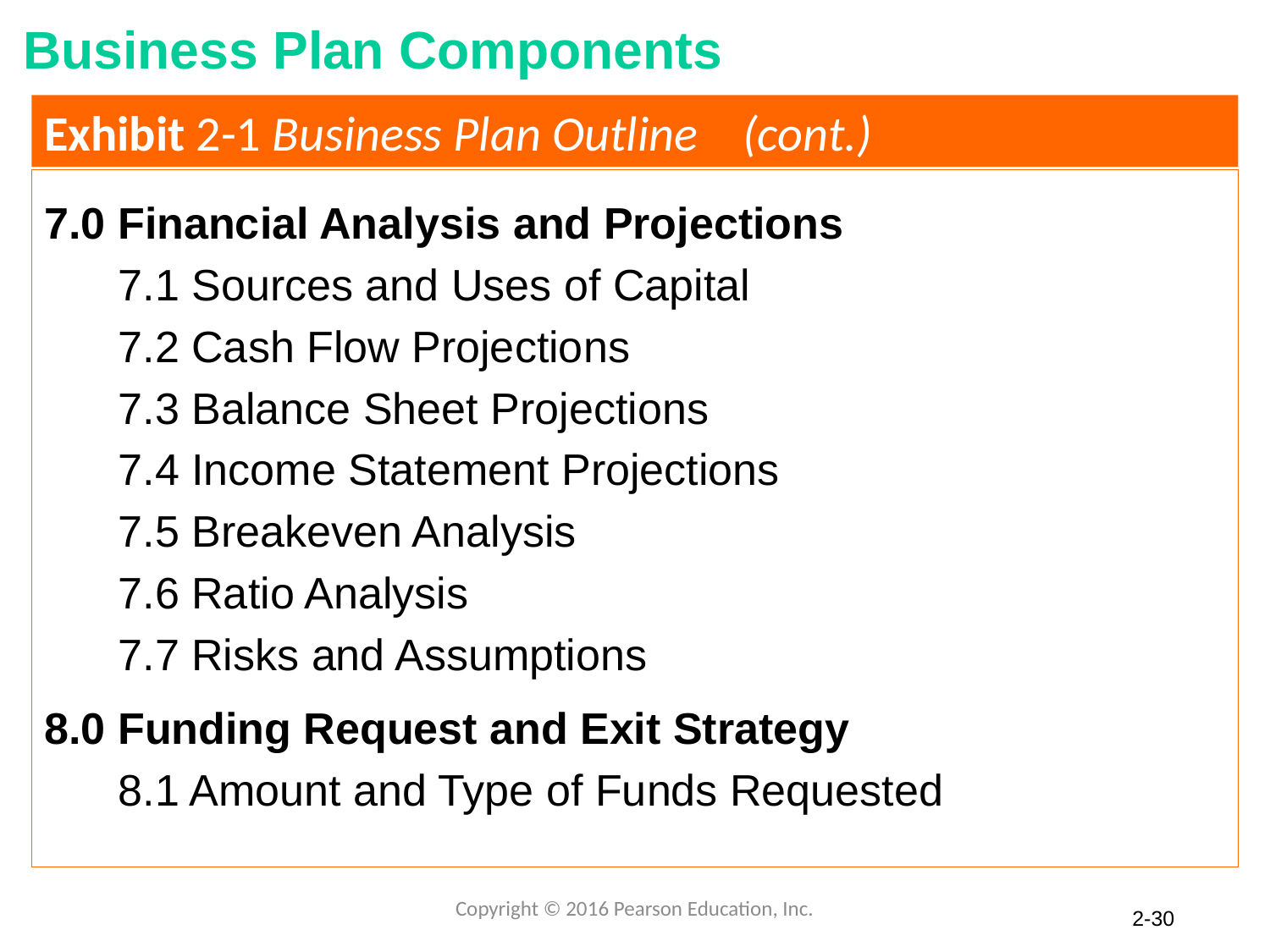

# Business Plan Components
Exhibit 2-1 Business Plan Outline    (cont.)

7.0 Financial Analysis and Projections
      7.1 Sources and Uses of Capital
      7.2 Cash Flow Projections
      7.3 Balance Sheet Projections
      7.4 Income Statement Projections
      7.5 Breakeven Analysis
      7.6 Ratio Analysis
      7.7 Risks and Assumptions

8.0 Funding Request and Exit Strategy
      8.1 Amount and Type of Funds Requested
Copyright © 2016 Pearson Education, Inc.